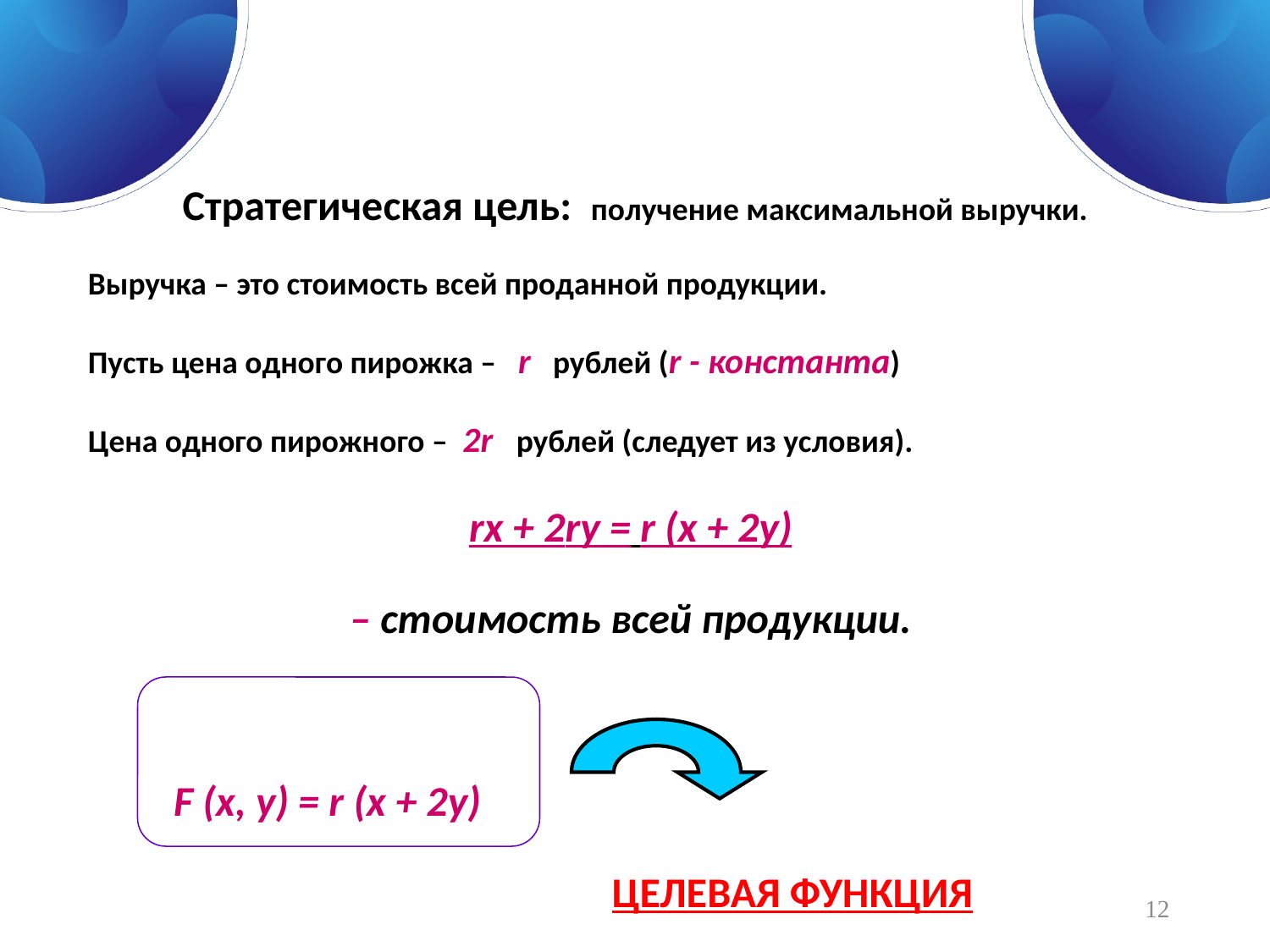

Стратегическая цель:  получение максимальной выручки.
Выручка – это стоимость всей проданной продукции.
Пусть цена одного пирожка –   r   рублей (r - константа)
Цена одного пирожного –  2r   рублей (следует из условия).
rх + 2ry = r (х + 2y)
– стоимость всей продукции.

         F (x, y) = r (х + 2y)
                                                       ЦЕЛЕВАЯ ФУНКЦИЯ

12